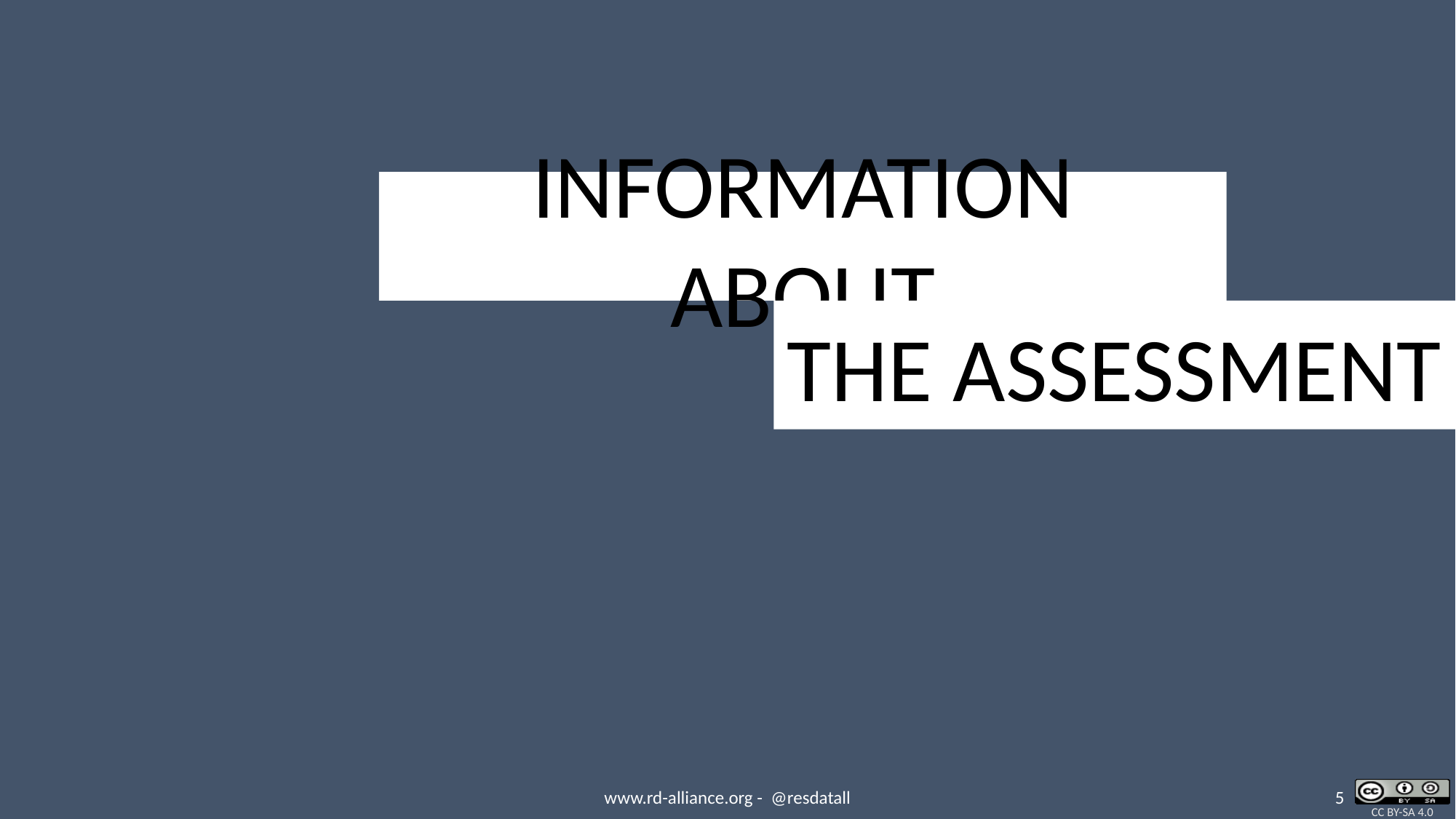

INFORMATION ABOUT
THE ASSESSMENT
www.rd-alliance.org -  @resdatall
5